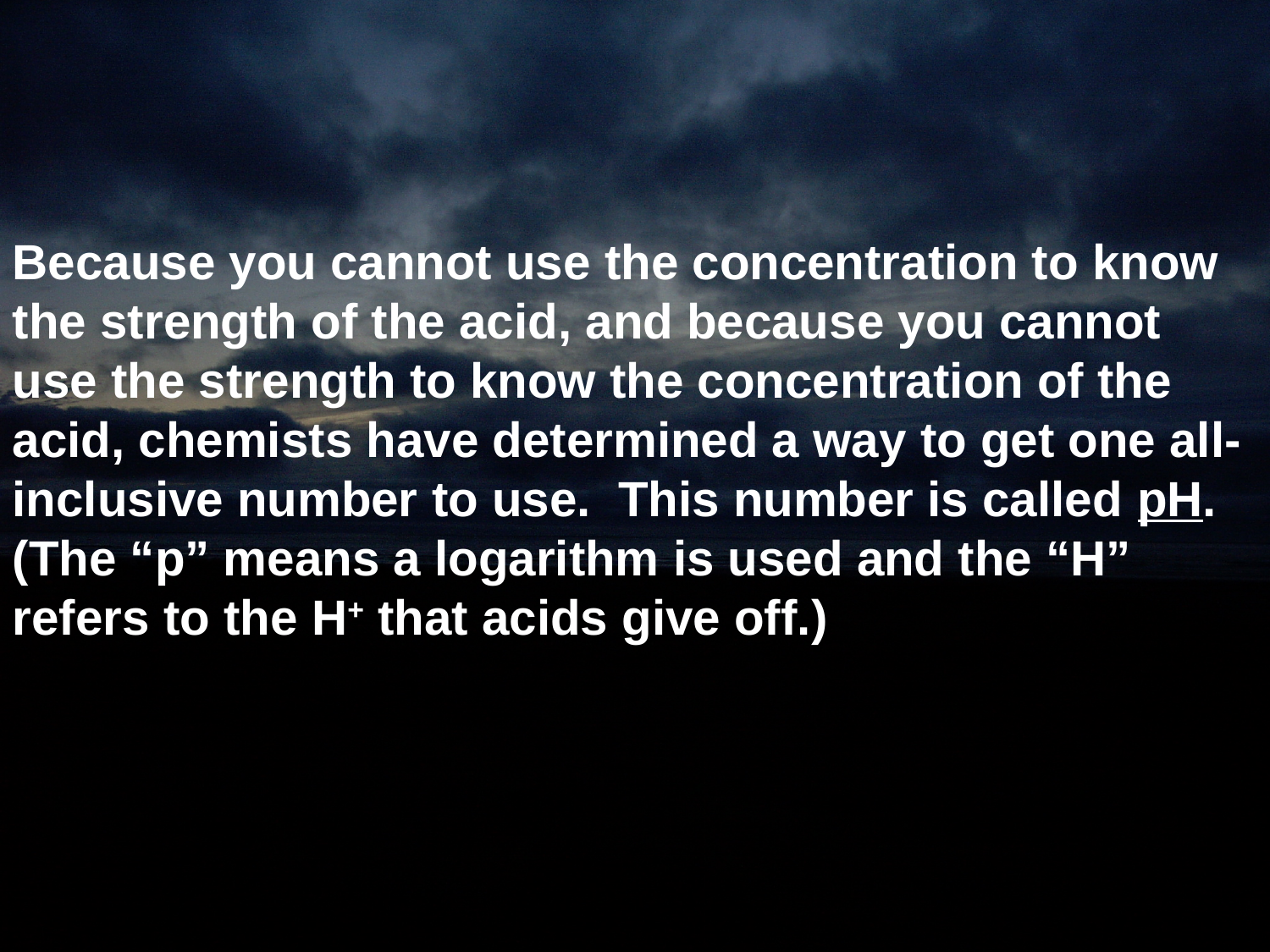

Because you cannot use the concentration to know the strength of the acid, and because you cannot use the strength to know the concentration of the acid, chemists have determined a way to get one all-inclusive number to use.  This number is called pH.  (The “p” means a logarithm is used and the “H” refers to the H+ that acids give off.)